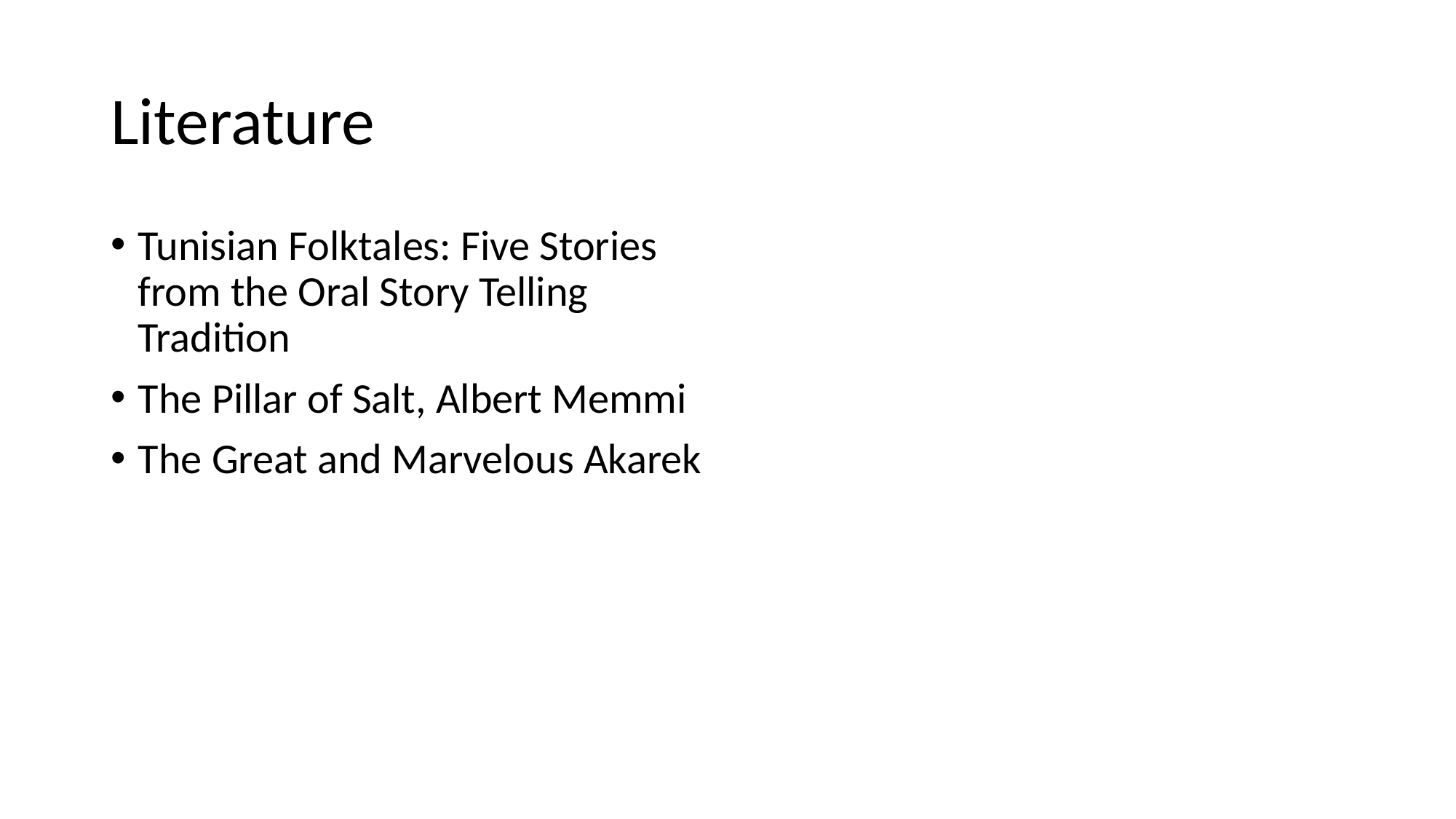

# Literature
Tunisian Folktales: Five Stories from the Oral Story Telling Tradition
The Pillar of Salt, Albert Memmi
The Great and Marvelous Akarek